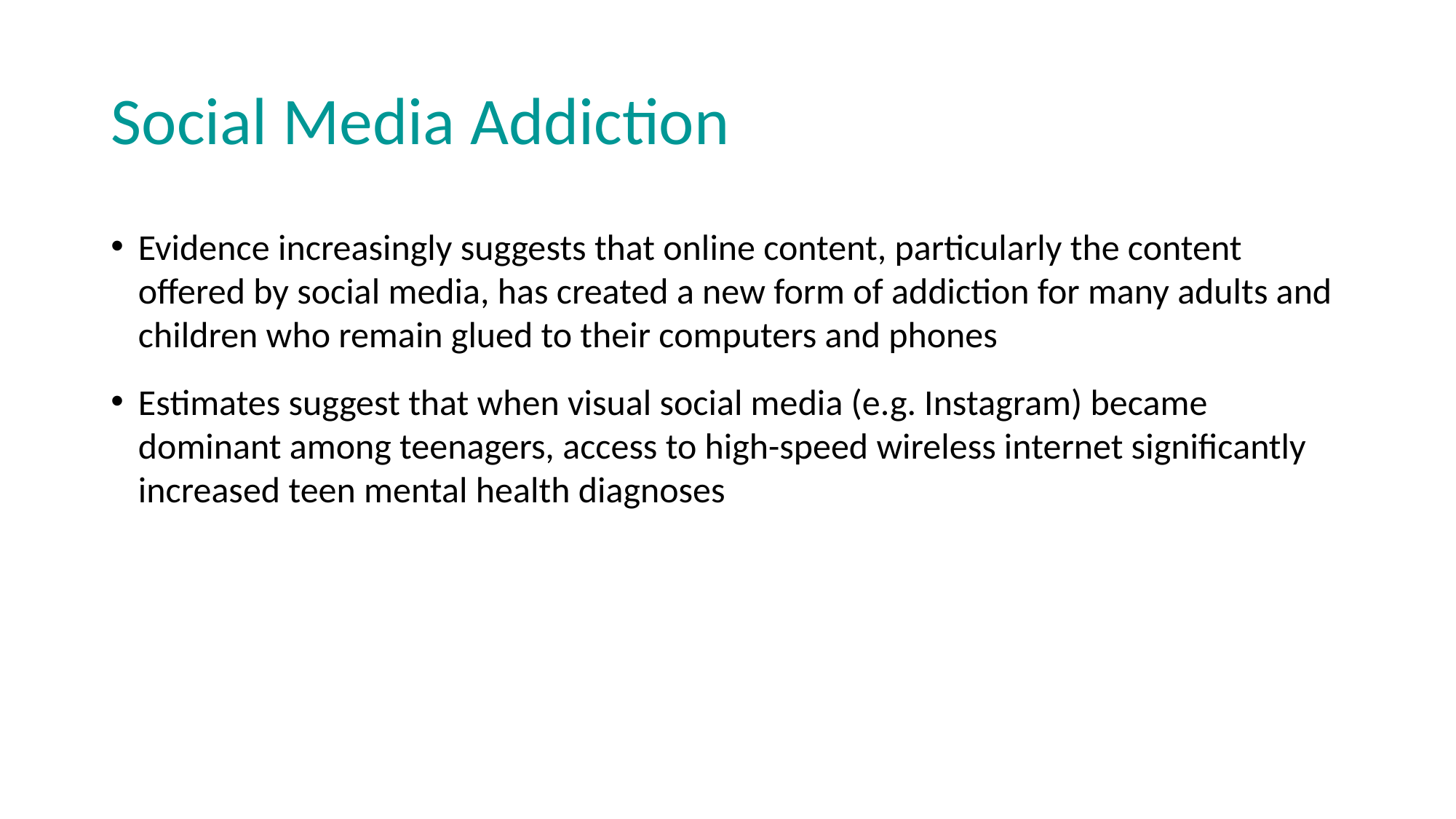

# Social Media Addiction
Evidence increasingly suggests that online content, particularly the content offered by social media, has created a new form of addiction for many adults and children who remain glued to their computers and phones
Estimates suggest that when visual social media (e.g. Instagram) became dominant among teenagers, access to high-speed wireless internet significantly increased teen mental health diagnoses